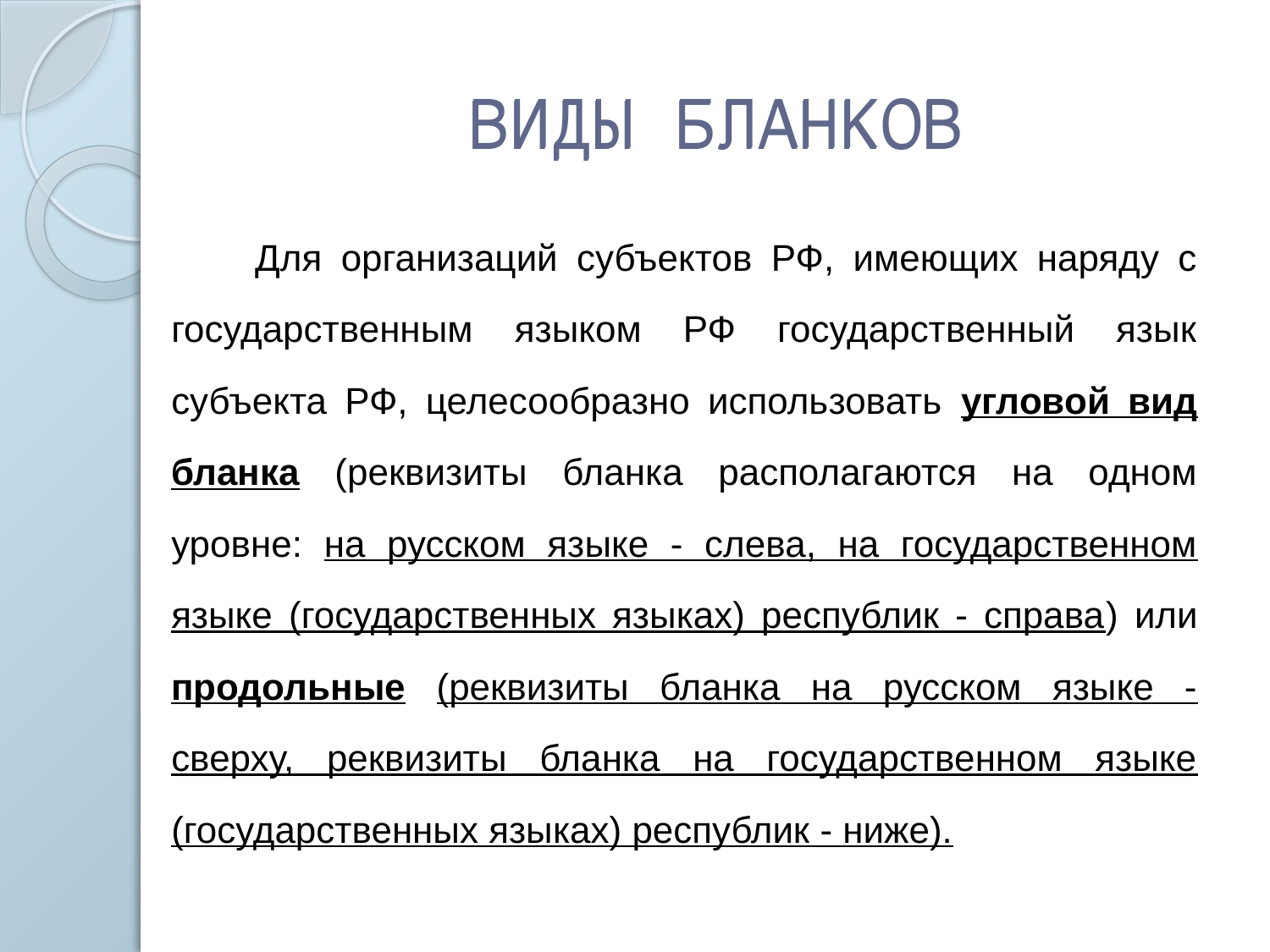

# ВИДЫ БЛАНКОВ
ВИДЫ БЛАНКОВ
	Для организаций субъектов РФ, имеющих наряду с государственным языком РФ государственный язык субъекта РФ, целесообразно использовать угловой вид бланка (реквизиты бланка располагаются на одном уровне: на русском языке - слева, на государственном языке (государственных языках) республик - справа) или продольные (реквизиты бланка на русском языке - сверху, реквизиты бланка на государственном языке (государственных языках) республик - ниже).